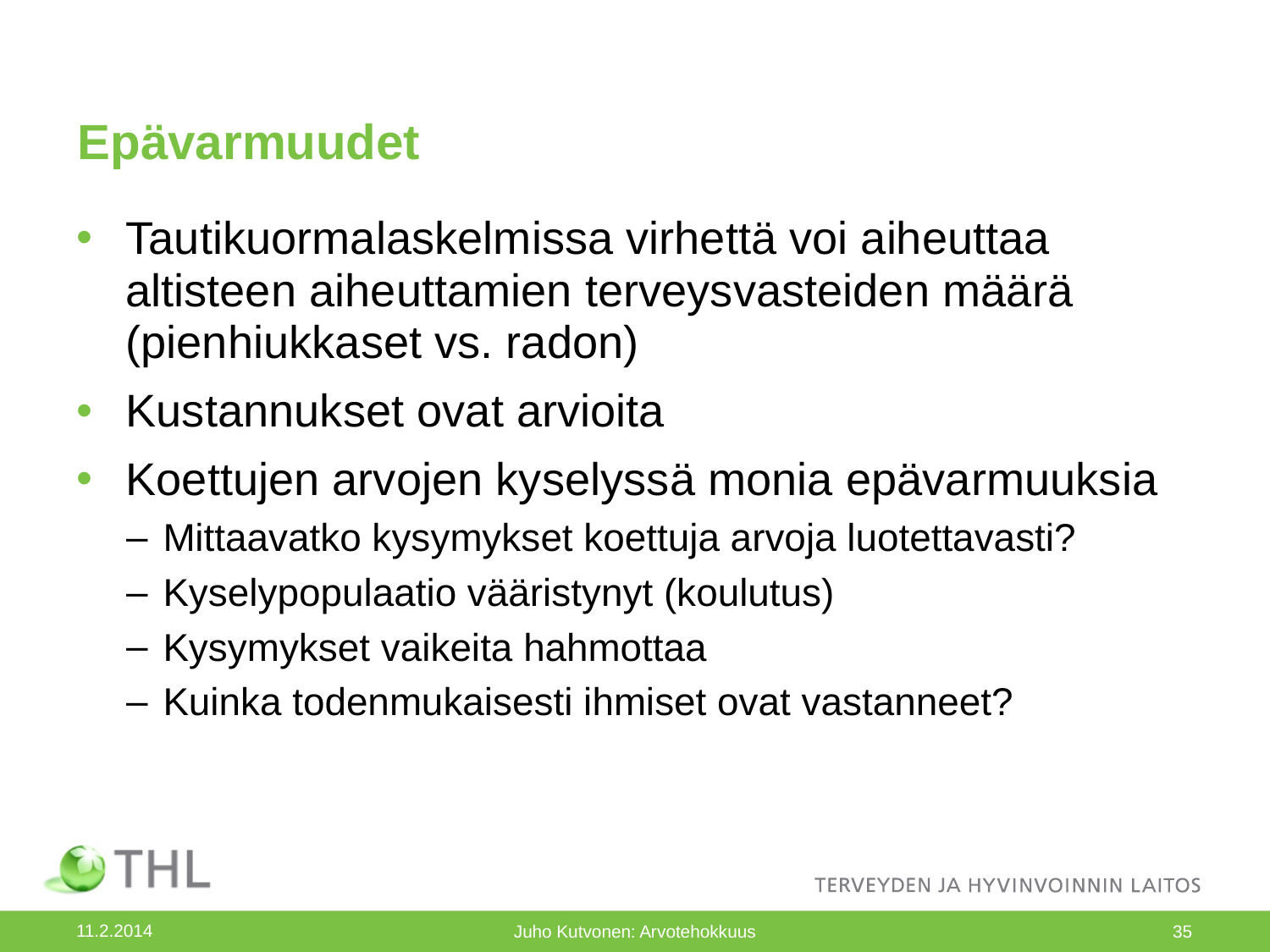

# Epävarmuudet
Tautikuormalaskelmissa virhettä voi aiheuttaa altisteen aiheuttamien terveysvasteiden määrä (pienhiukkaset vs. radon)
Kustannukset ovat arvioita
Koettujen arvojen kyselyssä monia epävarmuuksia
Mittaavatko kysymykset koettuja arvoja luotettavasti?
Kyselypopulaatio vääristynyt (koulutus)
Kysymykset vaikeita hahmottaa
Kuinka todenmukaisesti ihmiset ovat vastanneet?

11.2.2014
Juho Kutvonen: Arvotehokkuus
35